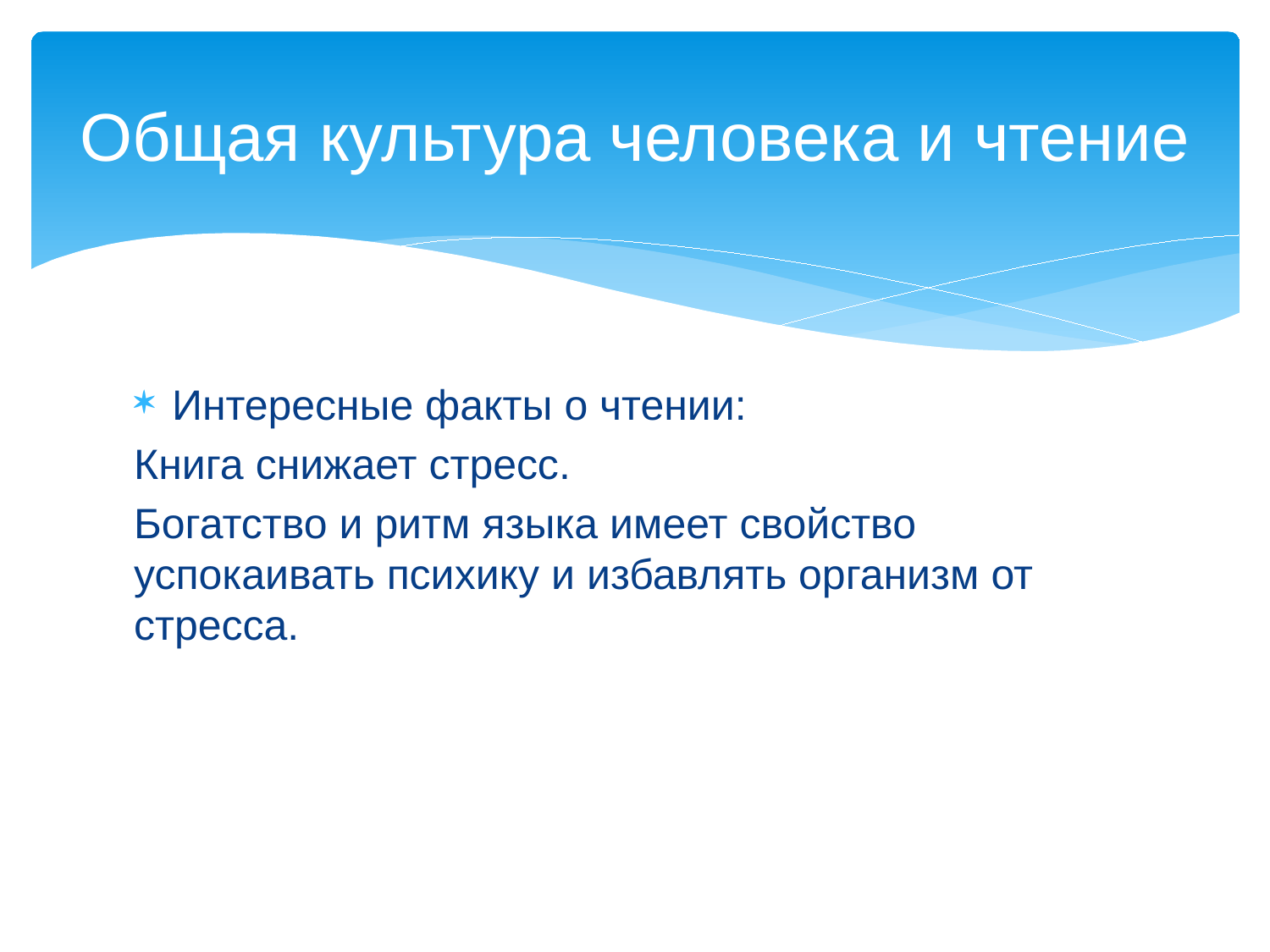

# Общая культура человека и чтение
Интересные факты о чтении:
Книга снижает стресс.
Богатство и ритм языка имеет свойство успокаивать психику и избавлять организм от стресса.